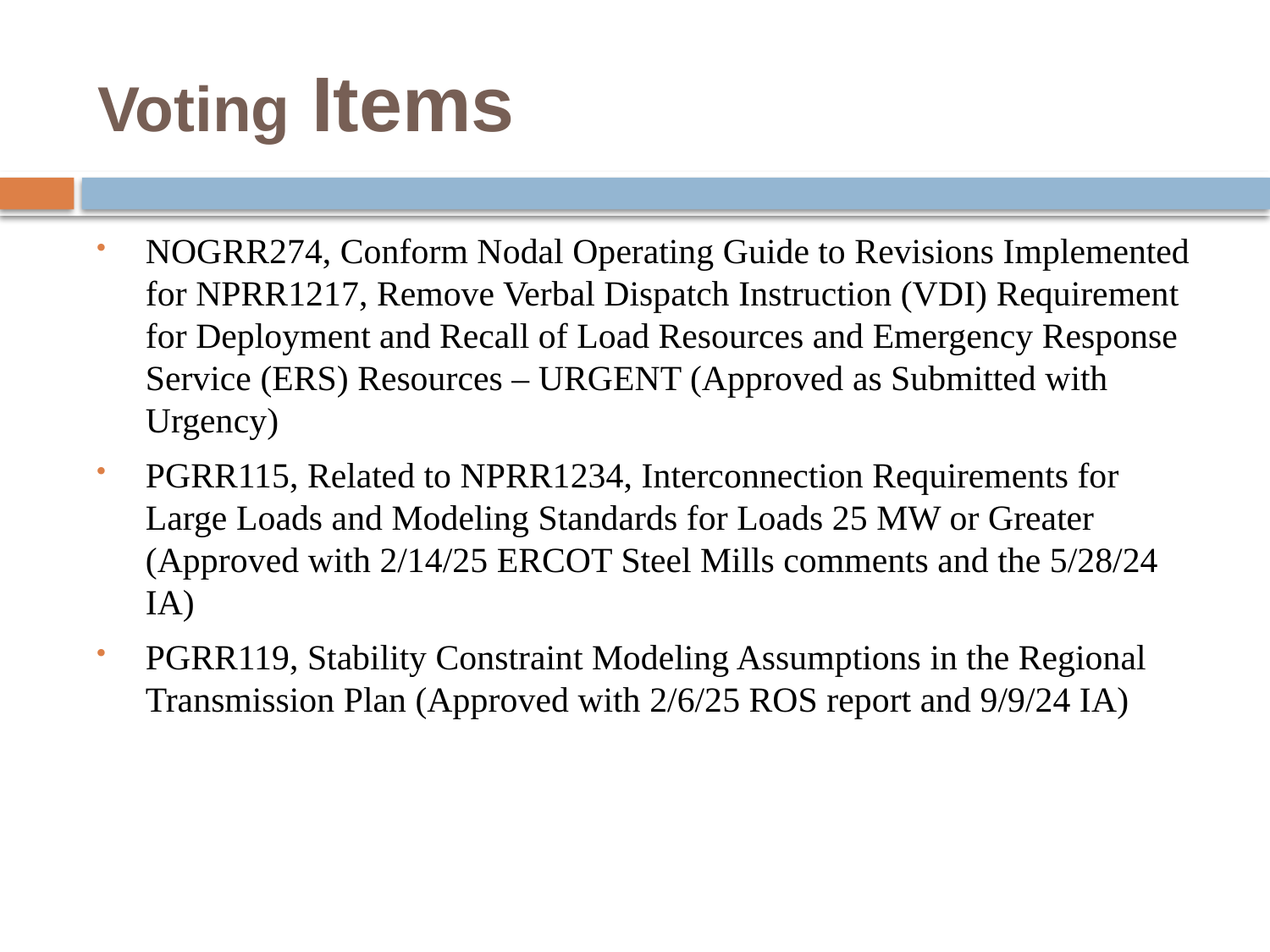

# Voting Items
NOGRR274, Conform Nodal Operating Guide to Revisions Implemented for NPRR1217, Remove Verbal Dispatch Instruction (VDI) Requirement for Deployment and Recall of Load Resources and Emergency Response Service (ERS) Resources – URGENT (Approved as Submitted with Urgency)
PGRR115, Related to NPRR1234, Interconnection Requirements for Large Loads and Modeling Standards for Loads 25 MW or Greater (Approved with 2/14/25 ERCOT Steel Mills comments and the 5/28/24 IA)
PGRR119, Stability Constraint Modeling Assumptions in the Regional Transmission Plan (Approved with 2/6/25 ROS report and 9/9/24 IA)